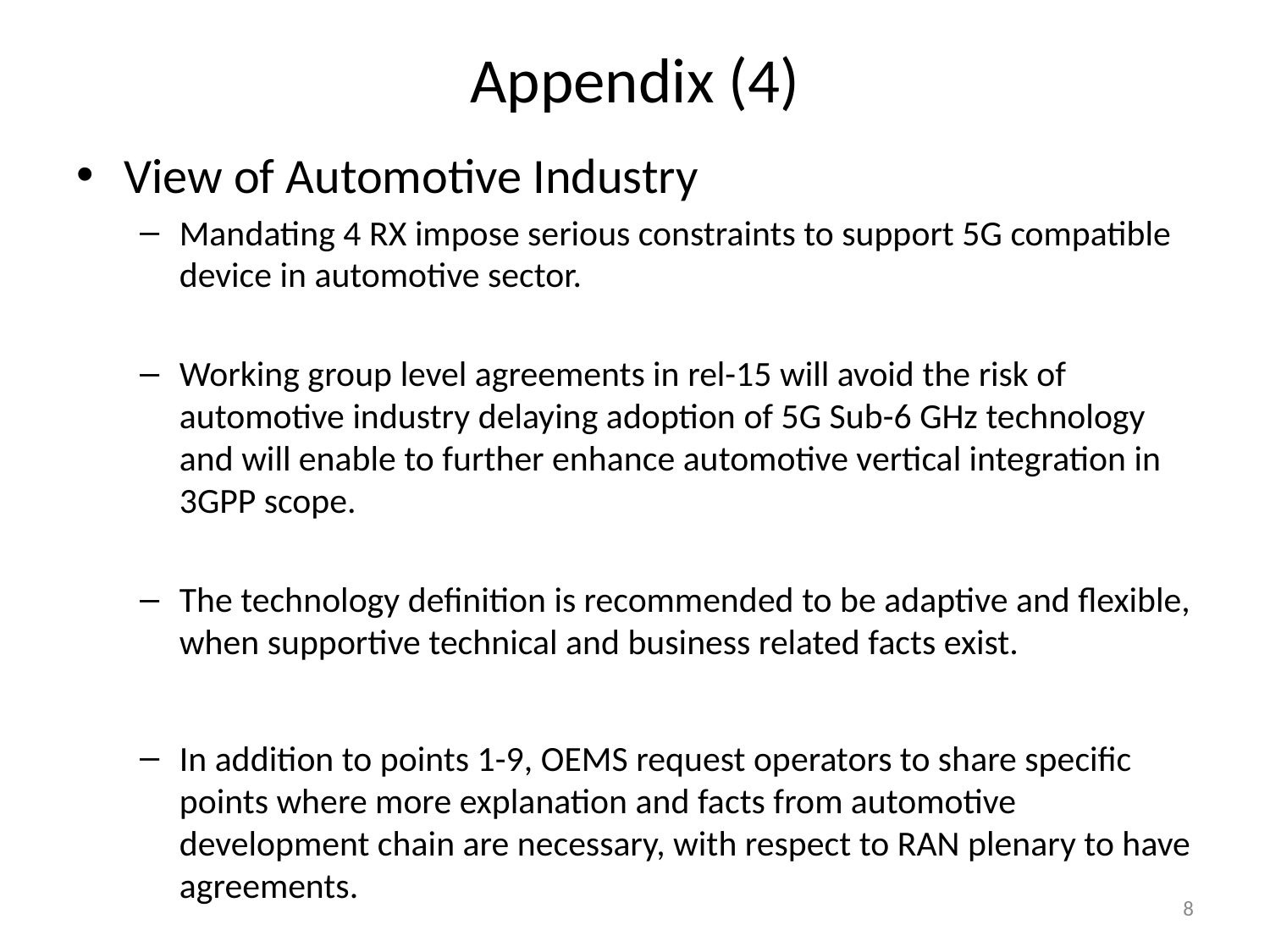

# Appendix (4)
View of Automotive Industry
Mandating 4 RX impose serious constraints to support 5G compatible device in automotive sector.

Working group level agreements in rel-15 will avoid the risk of automotive industry delaying adoption of 5G Sub-6 GHz technology and will enable to further enhance automotive vertical integration in 3GPP scope.

The technology definition is recommended to be adaptive and flexible, when supportive technical and business related facts exist.

In addition to points 1-9, OEMS request operators to share specific points where more explanation and facts from automotive development chain are necessary, with respect to RAN plenary to have agreements.

8